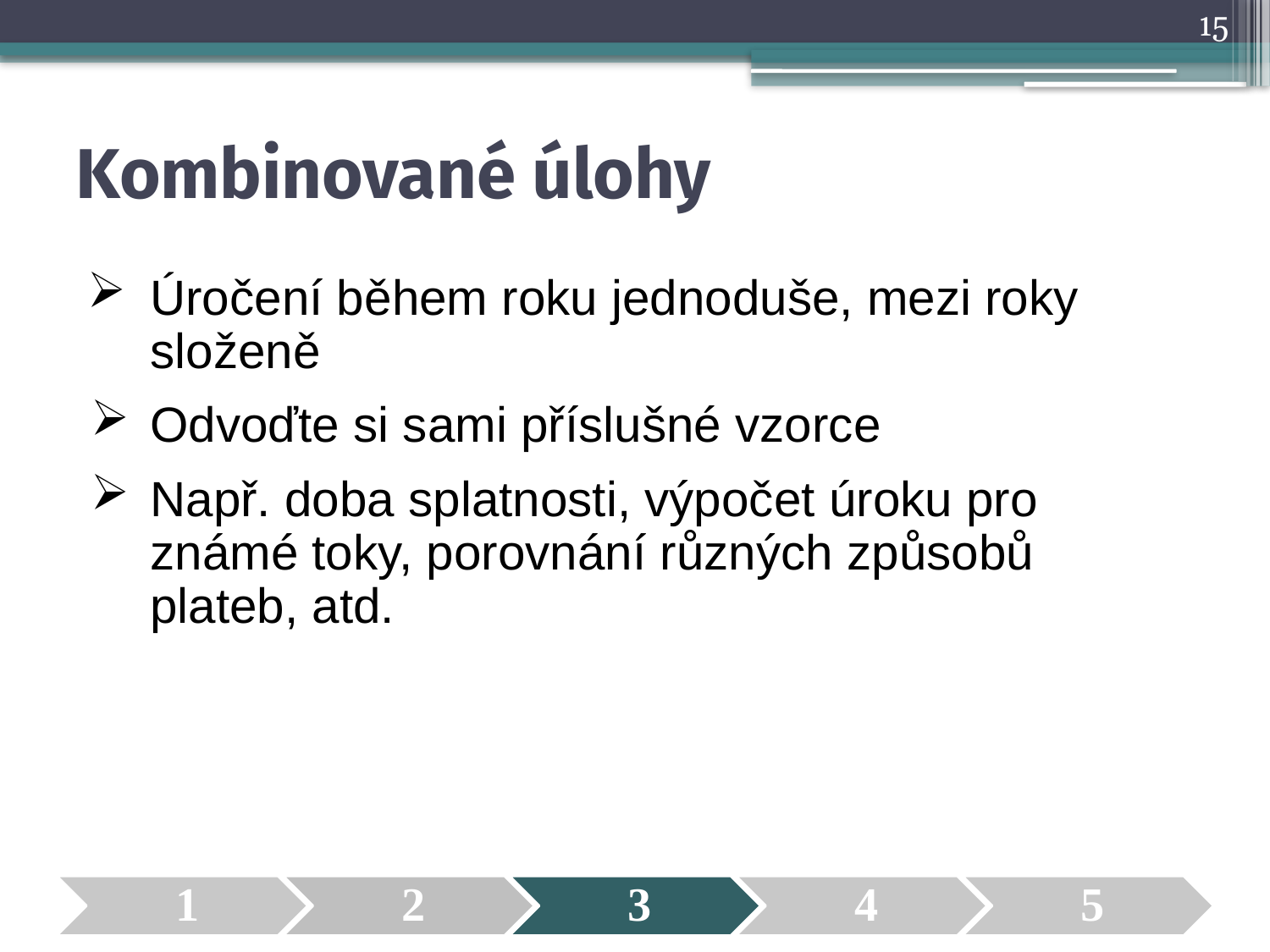

15
# Kombinované úlohy
Úročení během roku jednoduše, mezi roky složeně
Odvoďte si sami příslušné vzorce
Např. doba splatnosti, výpočet úroku pro známé toky, porovnání různých způsobů plateb, atd.
1
2
3
4
5